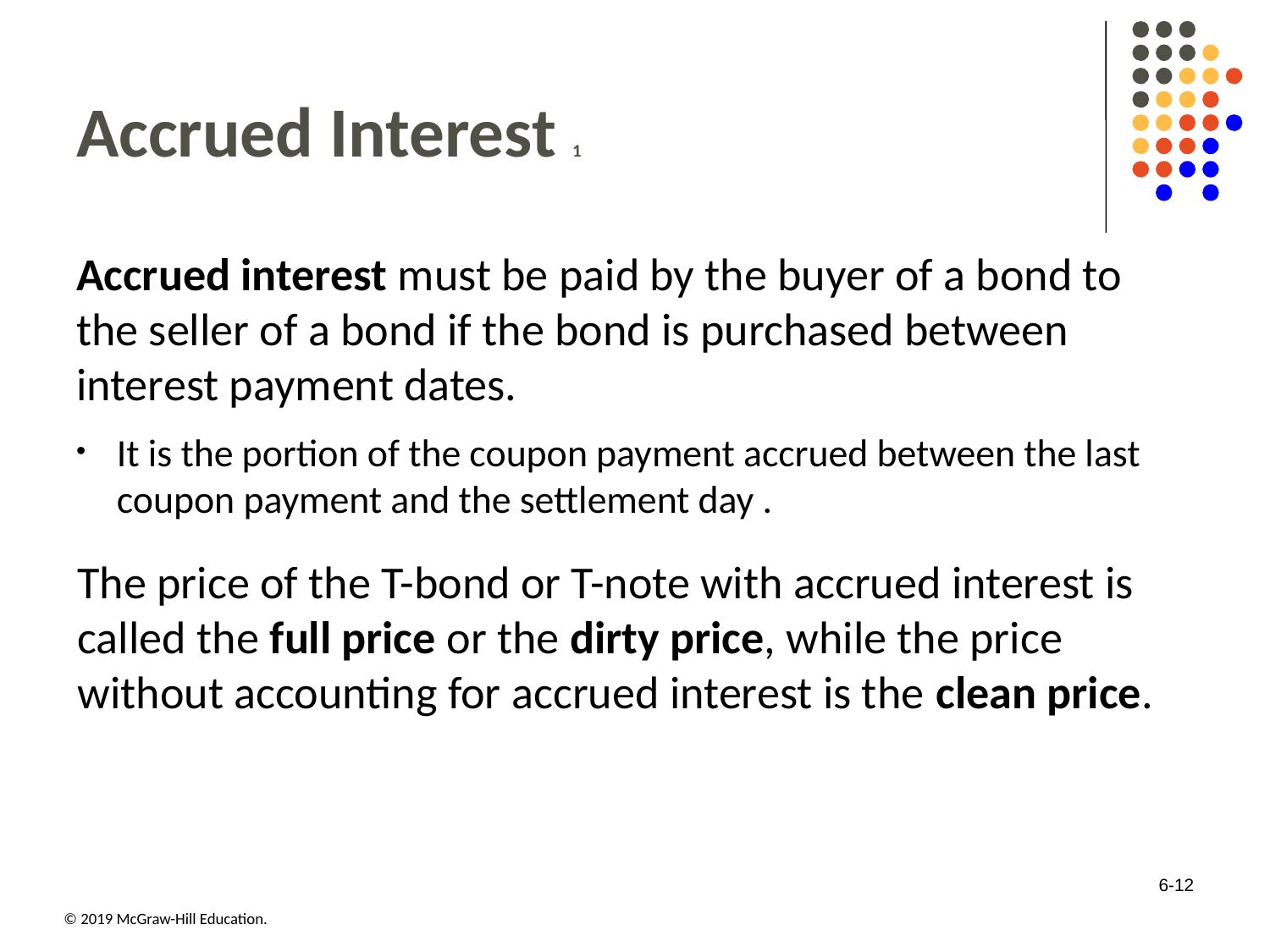

# Accrued Interest 1
Accrued interest must be paid by the buyer of a bond to the seller of a bond if the bond is purchased between interest payment dates.
It is the portion of the coupon payment accrued between the last coupon payment and the settlement day .
The price of the T-bond or T-note with accrued interest is called the full price or the dirty price, while the price without accounting for accrued interest is the clean price.
6-12